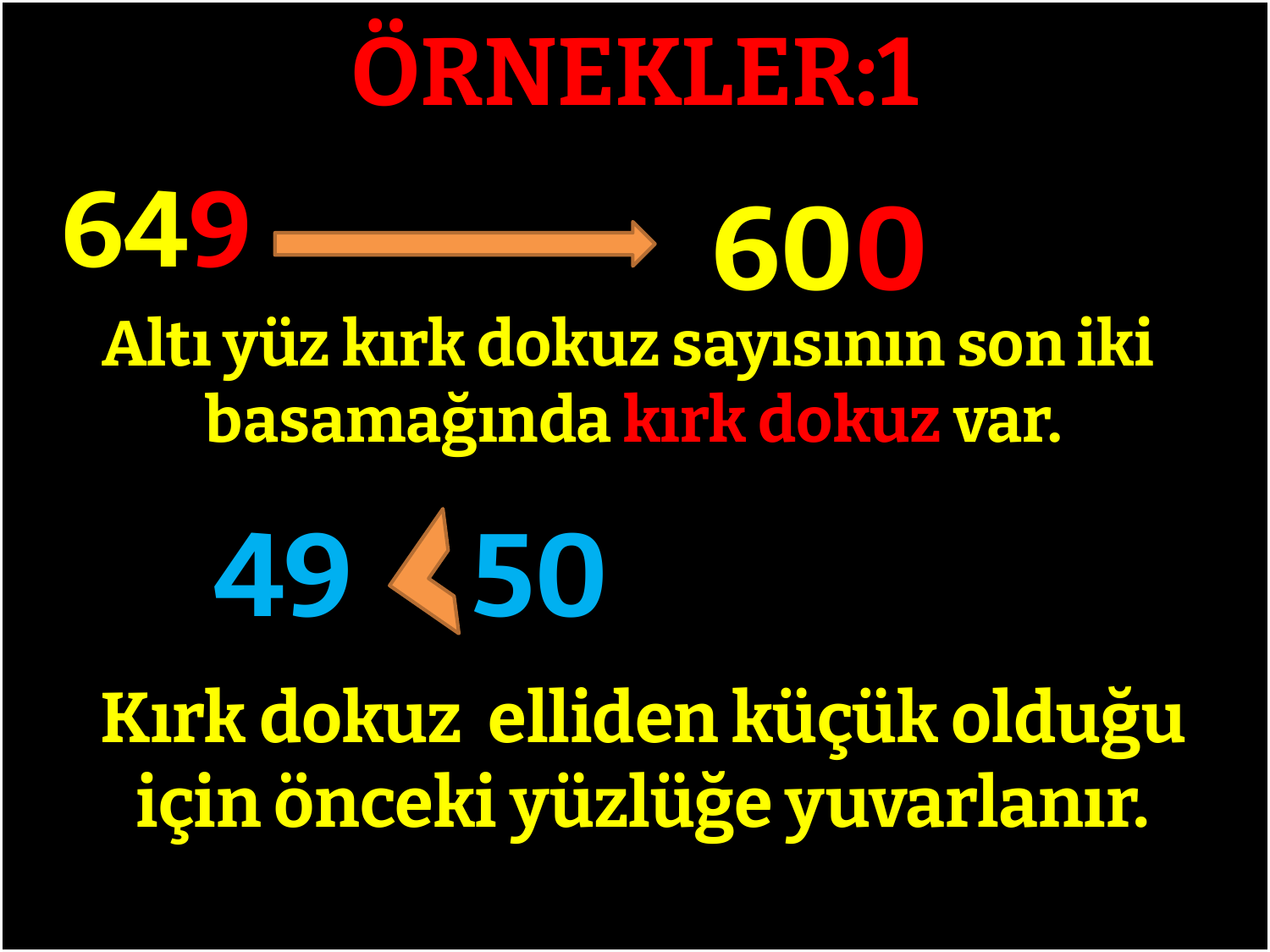

ÖRNEKLER:1
649
600

#
Altı yüz kırk dokuz sayısının son iki  basamağında kırk dokuz var.
49
50

Kırk dokuz  elliden küçük olduğu için önceki yüzlüğe yuvarlanır.